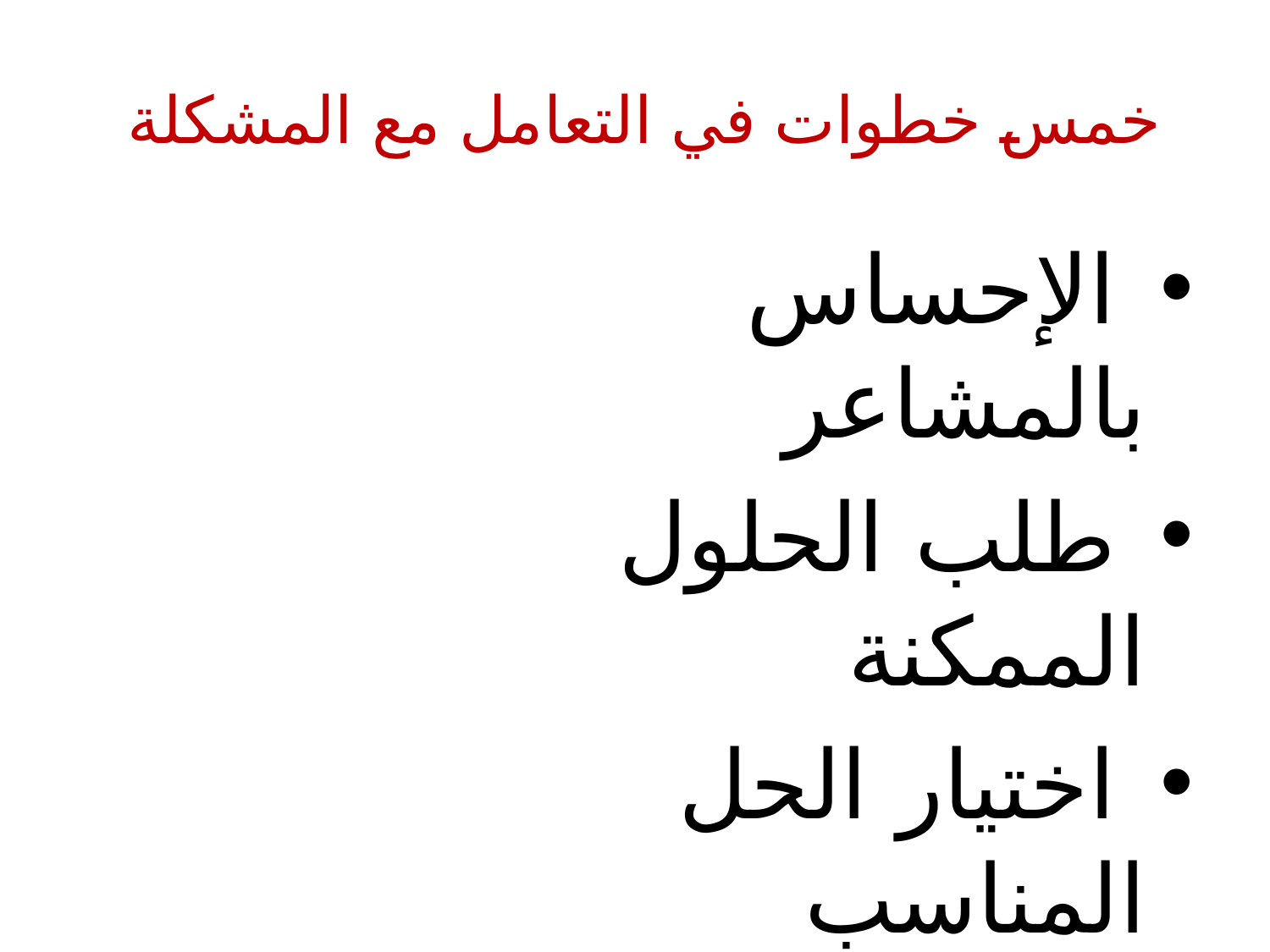

# خمس خطوات في التعامل مع المشكلة
 الإحساس بالمشاعر
 طلب الحلول الممكنة
 اختيار الحل المناسب
 التنفيذ والمتابعة والسؤال
 الدعاء